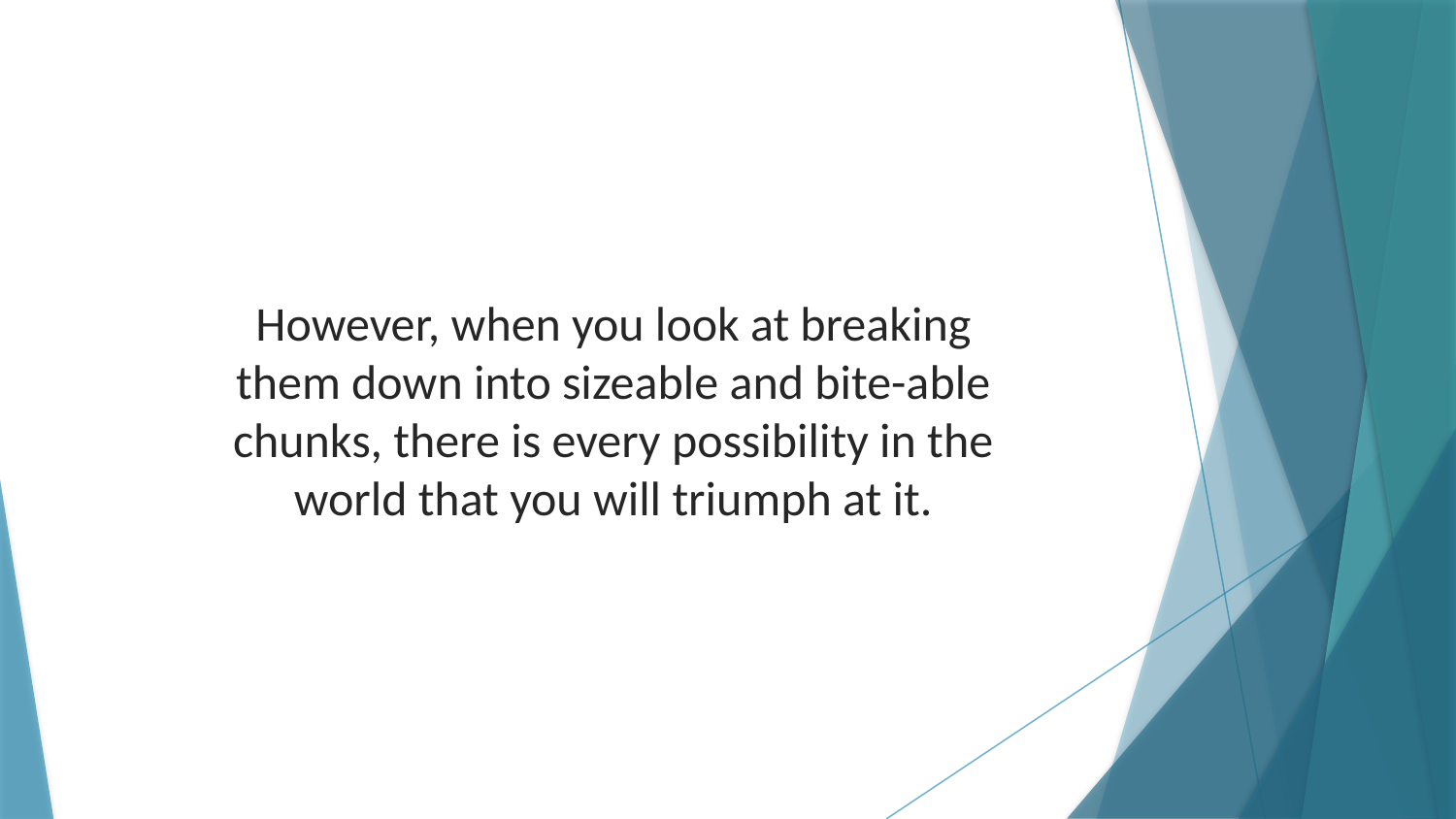

However, when you look at breaking them down into sizeable and bite-able chunks, there is every possibility in the world that you will triumph at it.